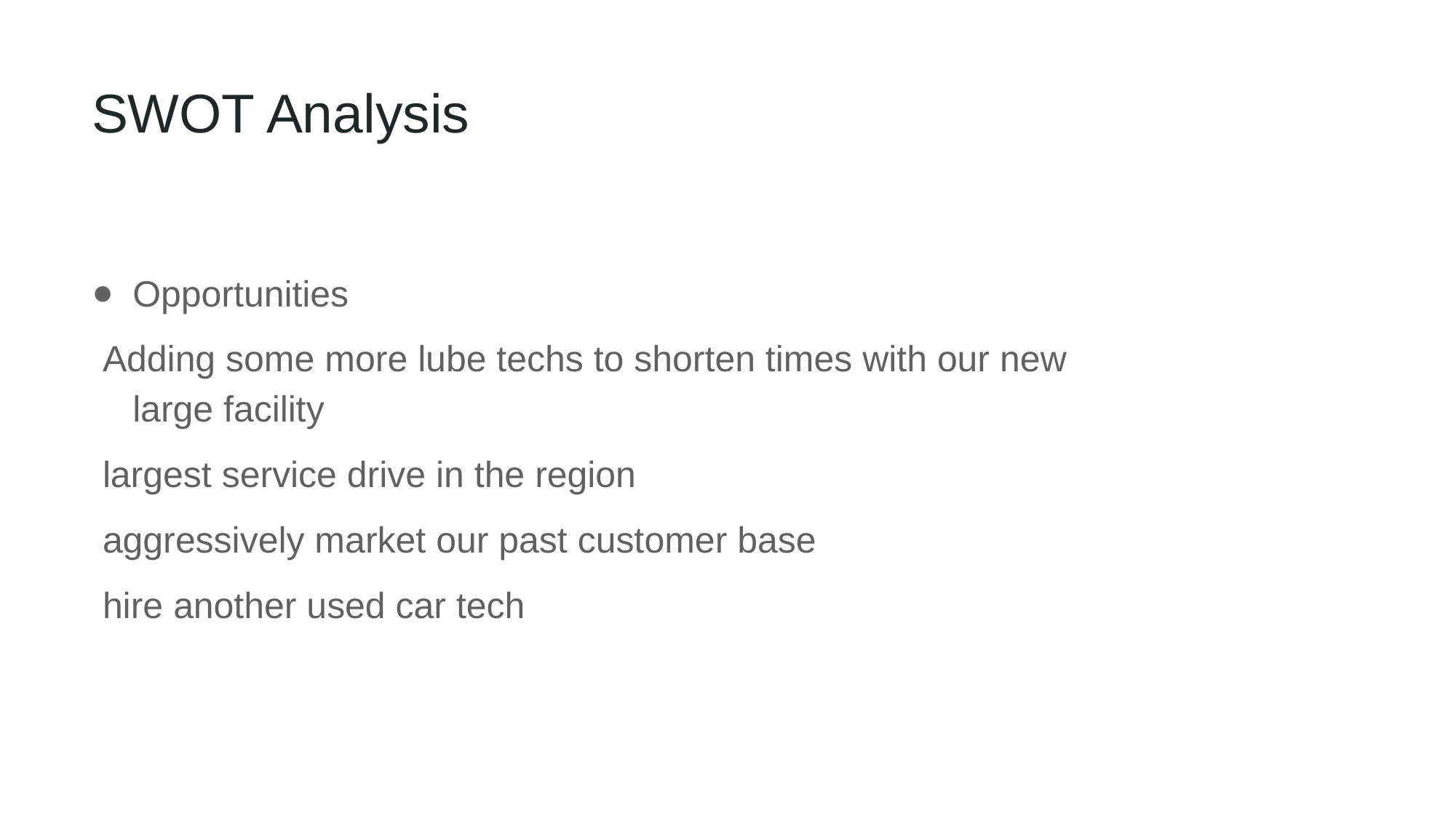

# SWOT Analysis
Opportunities
Adding some more lube techs to shorten times with our new large facility
largest service drive in the region
aggressively market our past customer base
hire another used car tech